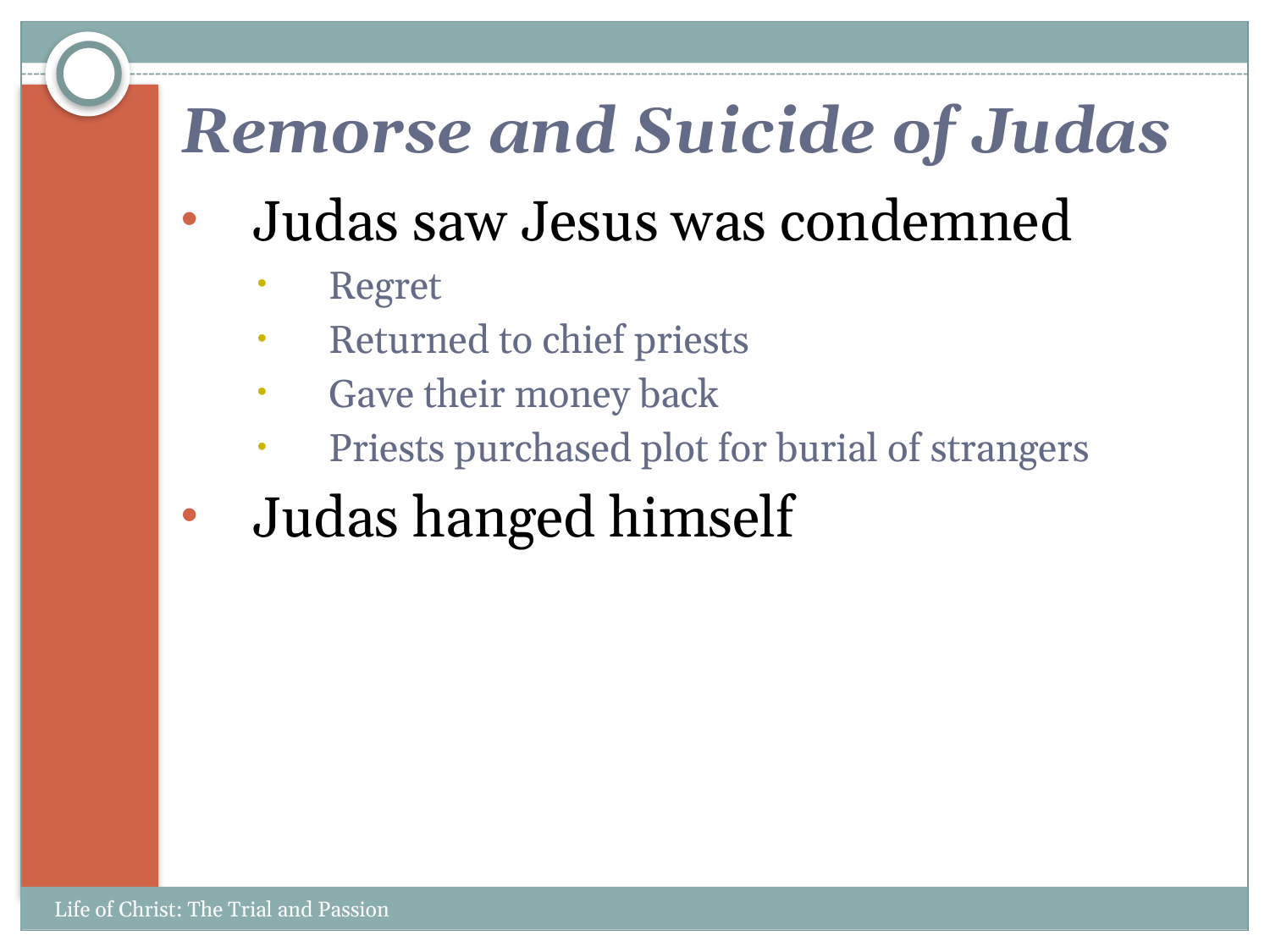

# Remorse and Suicide of Judas
Judas saw Jesus was condemned
Regret
Returned to chief priests
Gave their money back
Priests purchased plot for burial of strangers
Judas hanged himself

Life of Christ: The Trial and Passion